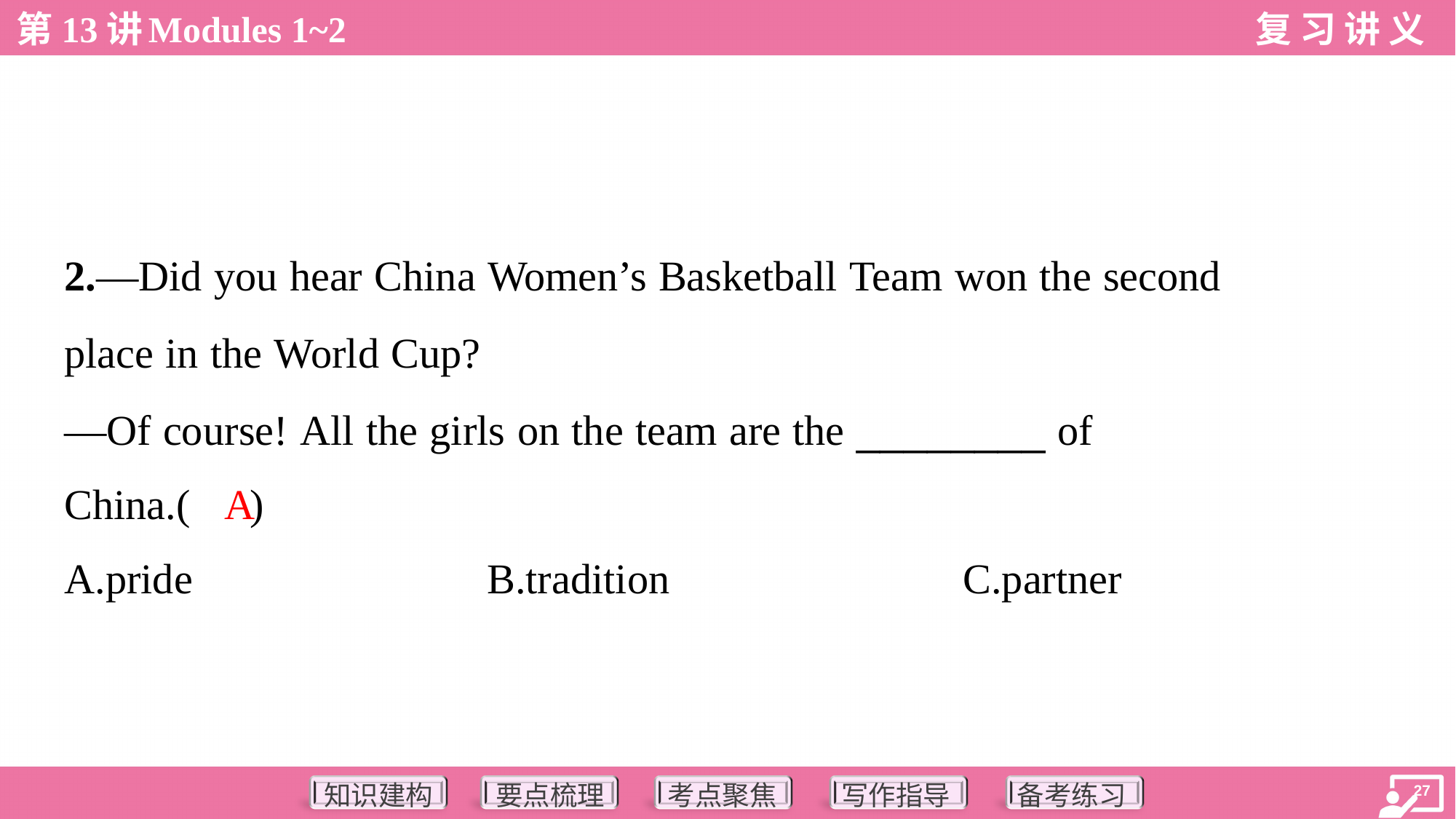

2.—Did you hear China Women’s Basketball Team won the second
place in the World Cup?
—Of course! All the girls on the team are the ________ of
China.(     )
A
A.pride	B.tradition	C.partner